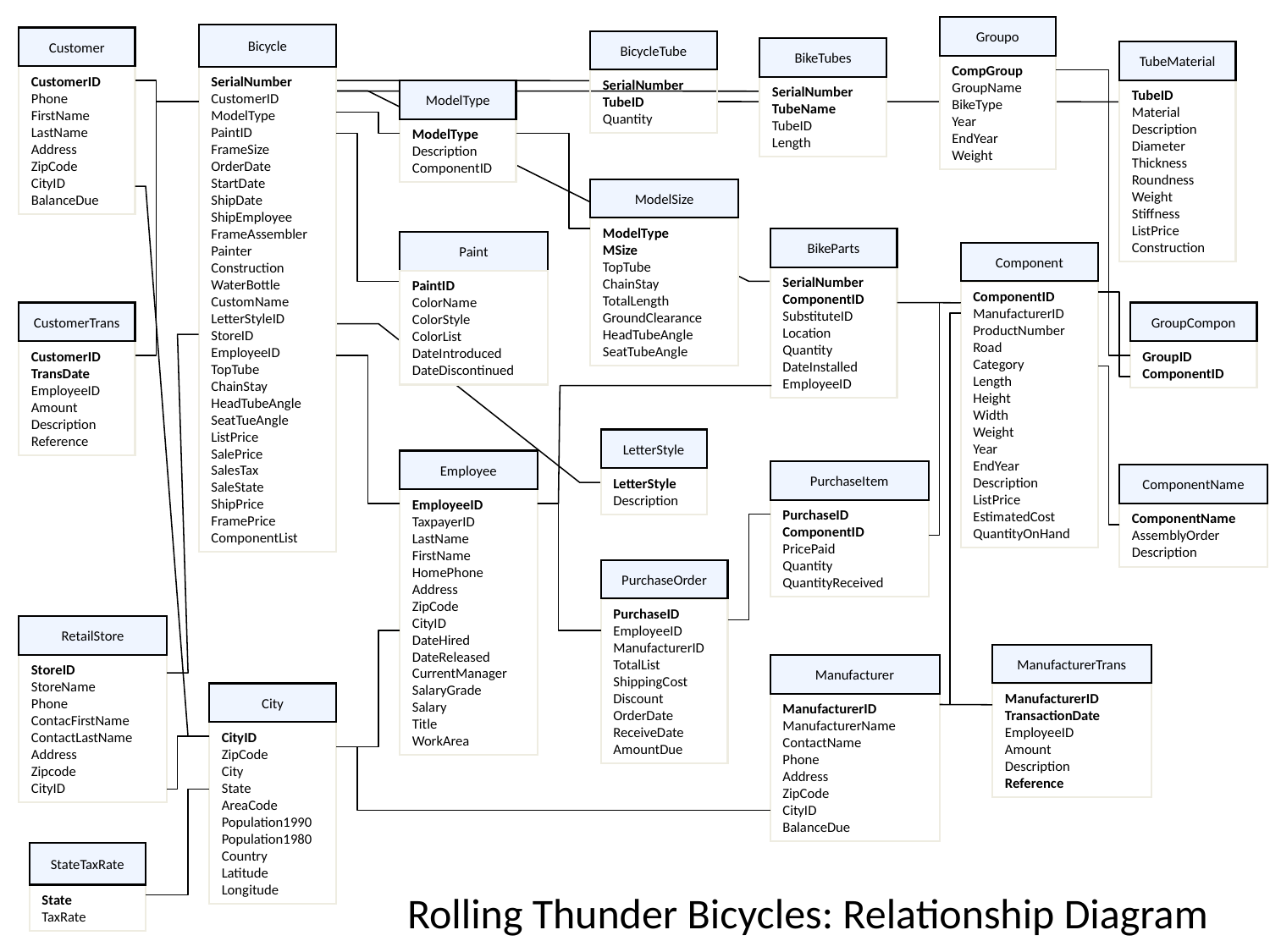

Groupo
Bicycle
Customer
BicycleTube
BikeTubes
TubeMaterial
CompGroup
GroupName
BikeType
Year
EndYear
Weight
CustomerID
Phone
FirstName
LastName
Address
ZipCode
CityID
BalanceDue
SerialNumber
CustomerID
ModelType
PaintID
FrameSize
OrderDate
StartDate
ShipDate
ShipEmployee
FrameAssembler
Painter
Construction
WaterBottle
CustomName
LetterStyleID
StoreID
EmployeeID
TopTube
ChainStay
HeadTubeAngle
SeatTueAngle
ListPrice
SalePrice
SalesTax
SaleState
ShipPrice
FramePrice
ComponentList
SerialNumber
TubeID
Quantity

SerialNumber
TubeName
TubeID
Length

ModelType
TubeID
Material
Description
Diameter
Thickness
Roundness
Weight
Stiffness
ListPrice
Construction

ModelType
Description
ComponentID

ModelSize

ModelType
MSize
TopTube
ChainStay
TotalLength
GroundClearance
HeadTubeAngle
SeatTubeAngle
BikeParts
Paint
Component
SerialNumber
ComponentID
SubstituteID
Location
Quantity
DateInstalled
EmployeeID
PaintID
ColorName
ColorStyle
ColorList
DateIntroduced
DateDiscontinued
ComponentID
ManufacturerID
ProductNumber
Road
Category
Length
Height
Width
Weight
Year
EndYear
Description
ListPrice
EstimatedCost
QuantityOnHand

CustomerTrans

GroupCompon

CustomerID
TransDate
EmployeeID
Amount
Description
Reference
GroupID
ComponentID

LetterStyle
Employee
PurchaseItem
ComponentName
LetterStyle
Description
EmployeeID
TaxpayerID
LastName
FirstName
HomePhone
Address
ZipCode
CityID
DateHired
DateReleased
CurrentManager
SalaryGrade
Salary
Title
WorkArea
PurchaseID
ComponentID
PricePaid
Quantity
QuantityReceived

ComponentName
AssemblyOrder
Description

PurchaseOrder
PurchaseID
EmployeeID
ManufacturerID
TotalList
ShippingCost
Discount
OrderDate
ReceiveDate
AmountDue
RetailStore

ManufacturerTrans
StoreID
StoreName
Phone
ContacFirstName
ContactLastName
Address
Zipcode
CityID
Manufacturer
City
ManufacturerID
TransactionDate
EmployeeID
Amount
Description
Reference
ManufacturerID
ManufacturerName
ContactName
Phone
Address
ZipCode
CityID
BalanceDue

CityID
ZipCode
City
State
AreaCode
Population1990
Population1980
Country
Latitude
Longitude

StateTaxRate
# Rolling Thunder Bicycles: Relationship Diagram
State
TaxRate